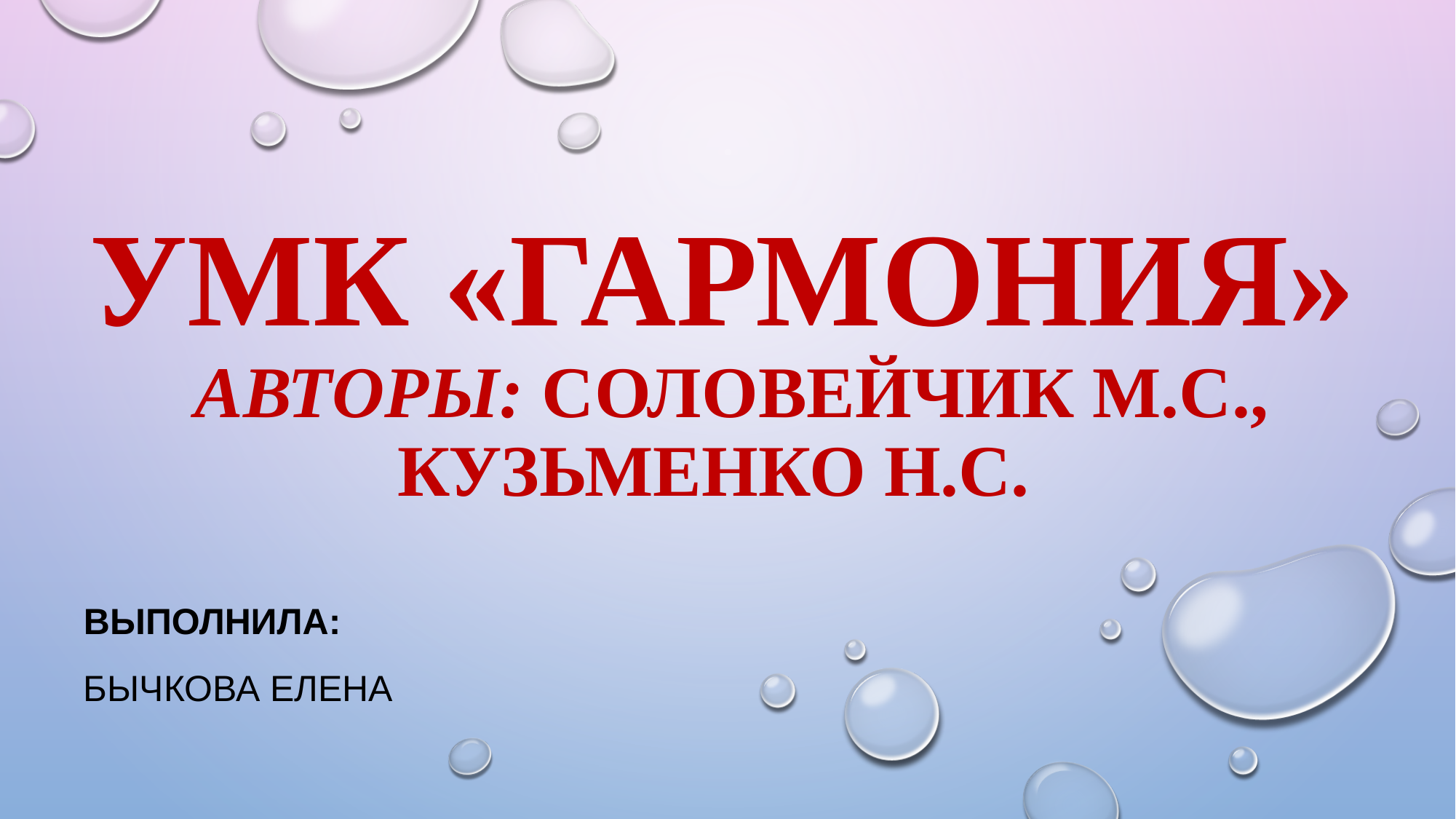

# УМК «Гармония»  Авторы: Соловейчик М.С., Кузьменко Н.С.
Выполнила:
Бычкова Елена